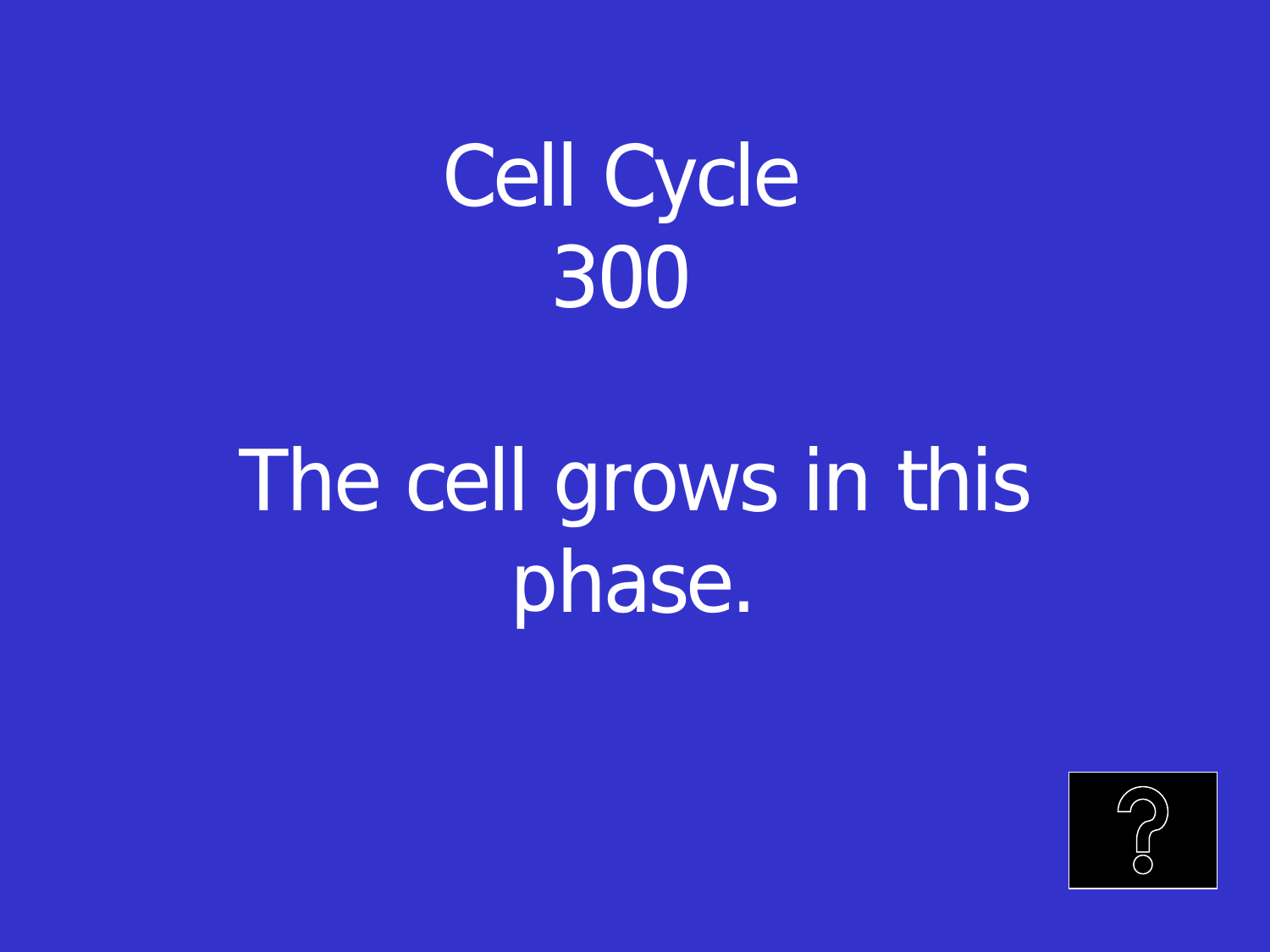

# Cell Cycle 300 The cell grows in this phase.